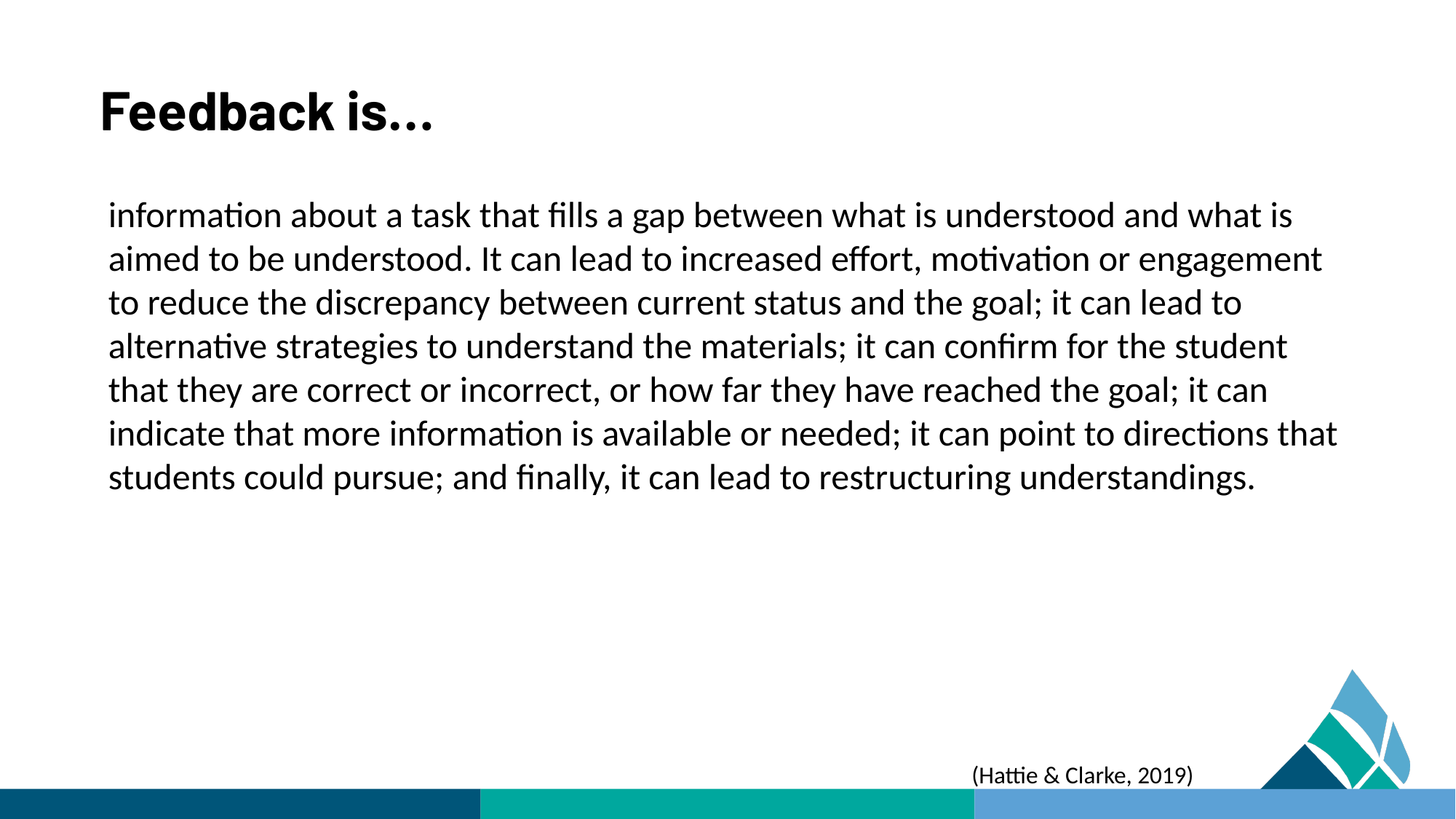

# Feedback is…
information about a task that fills a gap between what is understood and what is aimed to be understood. It can lead to increased effort, motivation or engagement to reduce the discrepancy between current status and the goal; it can lead to alternative strategies to understand the materials; it can confirm for the student that they are correct or incorrect, or how far they have reached the goal; it can indicate that more information is available or needed; it can point to directions that students could pursue; and finally, it can lead to restructuring understandings.
(Hattie & Clarke, 2019)